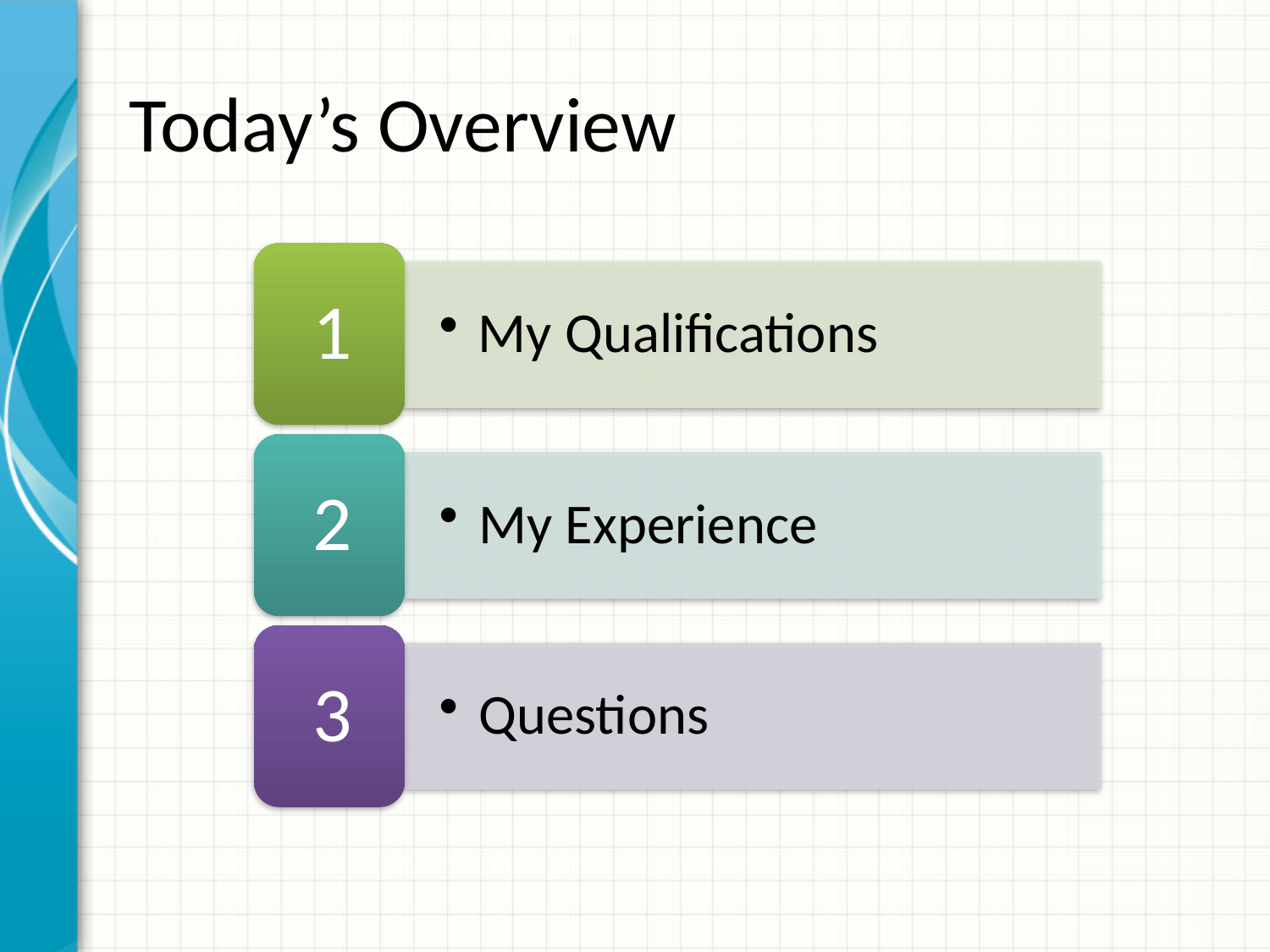

# Today’s Overview
My Qualifications
1
My Experience
2
Questions
3